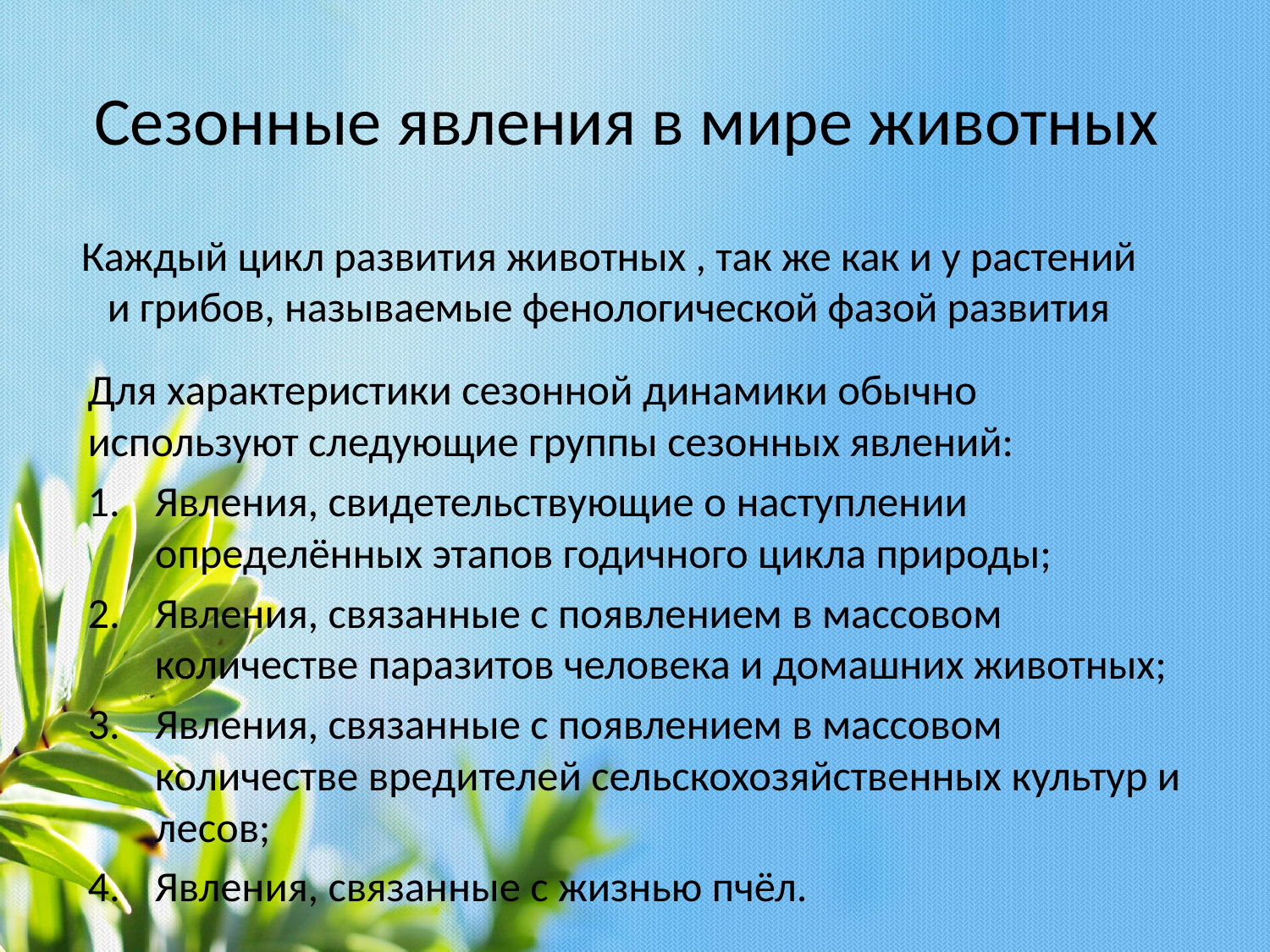

# Сезонные явления в мире животных
Каждый цикл развития животных , так же как и у растений и грибов, называемые фенологической фазой развития
Для характеристики сезонной динамики обычно используют следующие группы сезонных явлений:
Явления, свидетельствующие о наступлении определённых этапов годичного цикла природы;
Явления, связанные с появлением в массовом количестве паразитов человека и домашних животных;
Явления, связанные с появлением в массовом количестве вредителей сельскохозяйственных культур и лесов;
Явления, связанные с жизнью пчёл.